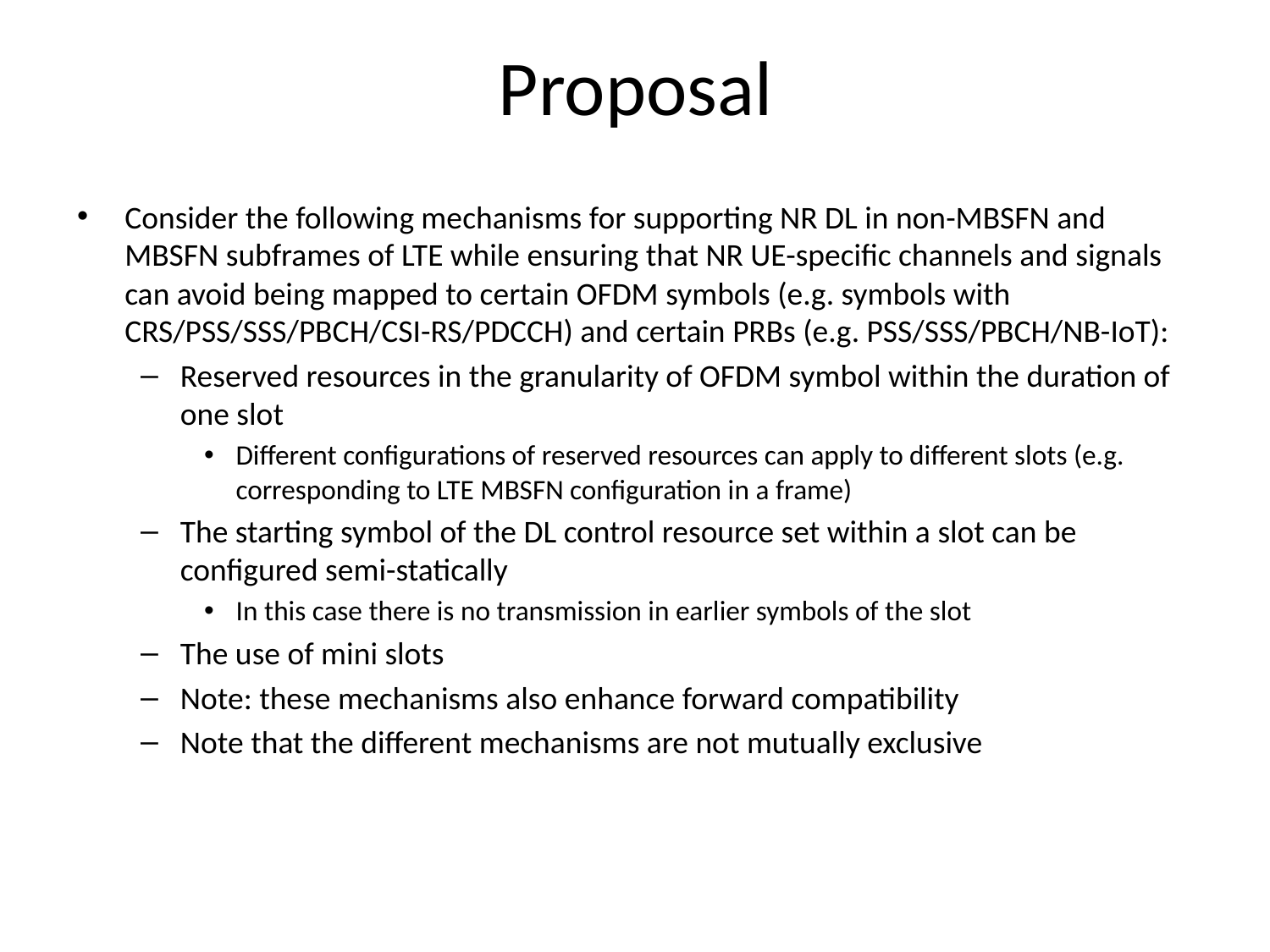

# Proposal
Consider the following mechanisms for supporting NR DL in non-MBSFN and MBSFN subframes of LTE while ensuring that NR UE-specific channels and signals can avoid being mapped to certain OFDM symbols (e.g. symbols with CRS/PSS/SSS/PBCH/CSI-RS/PDCCH) and certain PRBs (e.g. PSS/SSS/PBCH/NB-IoT):
Reserved resources in the granularity of OFDM symbol within the duration of one slot
Different configurations of reserved resources can apply to different slots (e.g. corresponding to LTE MBSFN configuration in a frame)
The starting symbol of the DL control resource set within a slot can be configured semi-statically
In this case there is no transmission in earlier symbols of the slot
The use of mini slots
Note: these mechanisms also enhance forward compatibility
Note that the different mechanisms are not mutually exclusive